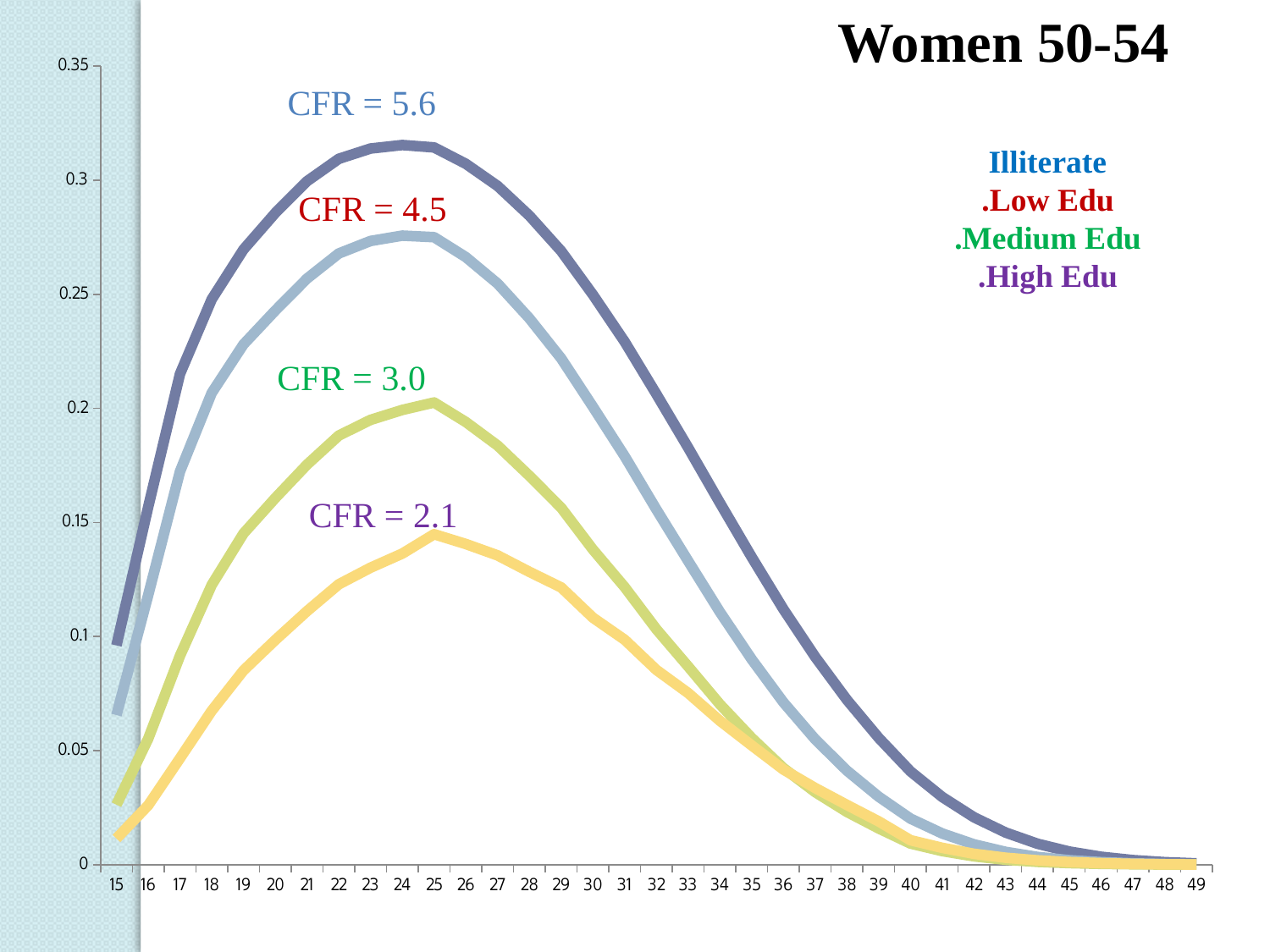

Women 50-54

Illiterate
Low Edu.
Medium Edu.
High Edu.

### Chart

| Category | Illiterate | Low | Medium | High |
|---|---|---|---|---|
| 15 | 0.09610194401529656 | 0.06556841952637271 | 0.026303465469347406 | 0.0114552646313245 |
| 16 | 0.15678610080377944 | 0.11814548681505 | 0.055210883453179704 | 0.02601646499663779 |
| 17 | 0.215123126200392 | 0.17236327126428788 | 0.09157516004434853 | 0.0466481558929856 |
| 18 | 0.24783565661957987 | 0.20678123788472677 | 0.12262128722888845 | 0.0674743780938811 |
| 19 | 0.2696412682618571 | 0.228048643634739 | 0.145147191076191 | 0.0851321670091505 |
| 20 | 0.285630319372793 | 0.242879085988882 | 0.160684733428121 | 0.09845386202108303 |
| 21 | 0.29958017347867866 | 0.2569097019292548 | 0.17537055899978235 | 0.11112457435781027 |
| 22 | 0.309391092948676 | 0.267903015567002 | 0.188088976624763 | 0.12289240110555924 |
| 23 | 0.313898954833484 | 0.2733850372153064 | 0.1949603269954084 | 0.13016017933790897 |
| 24 | 0.31541830319787767 | 0.275723895382803 | 0.19932278076434 | 0.13635817990178767 |
| 25 | 0.3143691715517299 | 0.275028451146132 | 0.20259385399188 | 0.144827465654131 |
| 26 | 0.3071938731559239 | 0.2663025287738243 | 0.19402911939974088 | 0.140526736829632 |
| 27 | 0.29745681394377266 | 0.254693647650845 | 0.18370540458611892 | 0.135549775178053 |
| 28 | 0.28445411133556237 | 0.23945797893222553 | 0.17043340373201274 | 0.128345473247809 |
| 29 | 0.26897674137158 | 0.221925325433217 | 0.15647023651418562 | 0.12153361558675027 |
| 30 | 0.249820481946494 | 0.200712362796293 | 0.138136905785028 | 0.10825540806249202 |
| 31 | 0.22920298755011453 | 0.179001096300813 | 0.12163021743120961 | 0.0985805442914251 |
| 32 | 0.20625441099673147 | 0.155672151025371 | 0.10319876593305824 | 0.0853621527243856 |
| 33 | 0.18279133482491092 | 0.133084661329391 | 0.0868850303825365 | 0.07523443581649637 |
| 34 | 0.15852968756832592 | 0.1107100337332901 | 0.0702845083102654 | 0.06303517366497037 |
| 35 | 0.134793974221009 | 0.08999929777756935 | 0.05556057763564702 | 0.05226810087654683 |
| 36 | 0.11196495228730402 | 0.0711238383090068 | 0.042336573399523736 | 0.04169840927056238 |
| 37 | 0.0910616384556418 | 0.0549353706891986 | 0.03182314916607804 | 0.033587147054668205 |
| 38 | 0.0722009765071226 | 0.0411960669959198 | 0.0231252078514823 | 0.0261636903190072 |
| 39 | 0.055559381840090814 | 0.02977820073365171 | 0.01586614839217921 | 0.018953832009988354 |
| 40 | 0.04088255182407242 | 0.0201795890832106 | 0.00926025803174139 | 0.010712795421276799 |
| 41 | 0.02964647077657741 | 0.0136593802109247 | 0.005937482690267512 | 0.0073679808192514745 |
| 42 | 0.020761819581541042 | 0.008895041647166682 | 0.0036380248666452145 | 0.0047694996597006075 |
| 43 | 0.014054212286345198 | 0.0055920955391669845 | 0.0021539119583956763 | 0.00303055369739387 |
| 44 | 0.009169666606160734 | 0.00338594140154436 | 0.00123547951002924 | 0.00189360104250401 |
| 45 | 0.005752397348859312 | 0.00196777579097535 | 0.0006798137047889221 | 0.0011432893269202565 |
| 46 | 0.003463024234922714 | 0.0010959468226373421 | 0.00036054008788245784 | 0.0006720892684099756 |
| 47 | 0.001994639838360097 | 0.000581503170334248 | 0.00017815130534189823 | 0.000365277616357868 |
| 48 | 0.0010961024121463642 | 0.000292293892658424 | 7.88665075098439e-05 | 0.00017405719568765584 |
| 49 | 0.0005729814304498698 | 0.0001383796474635707 | 2.9404854805863325e-05 | 6.646513061106041e-05 |
CFR = 5.6
CFR = 4.5
CFR = 3.0
CFR = 2.1